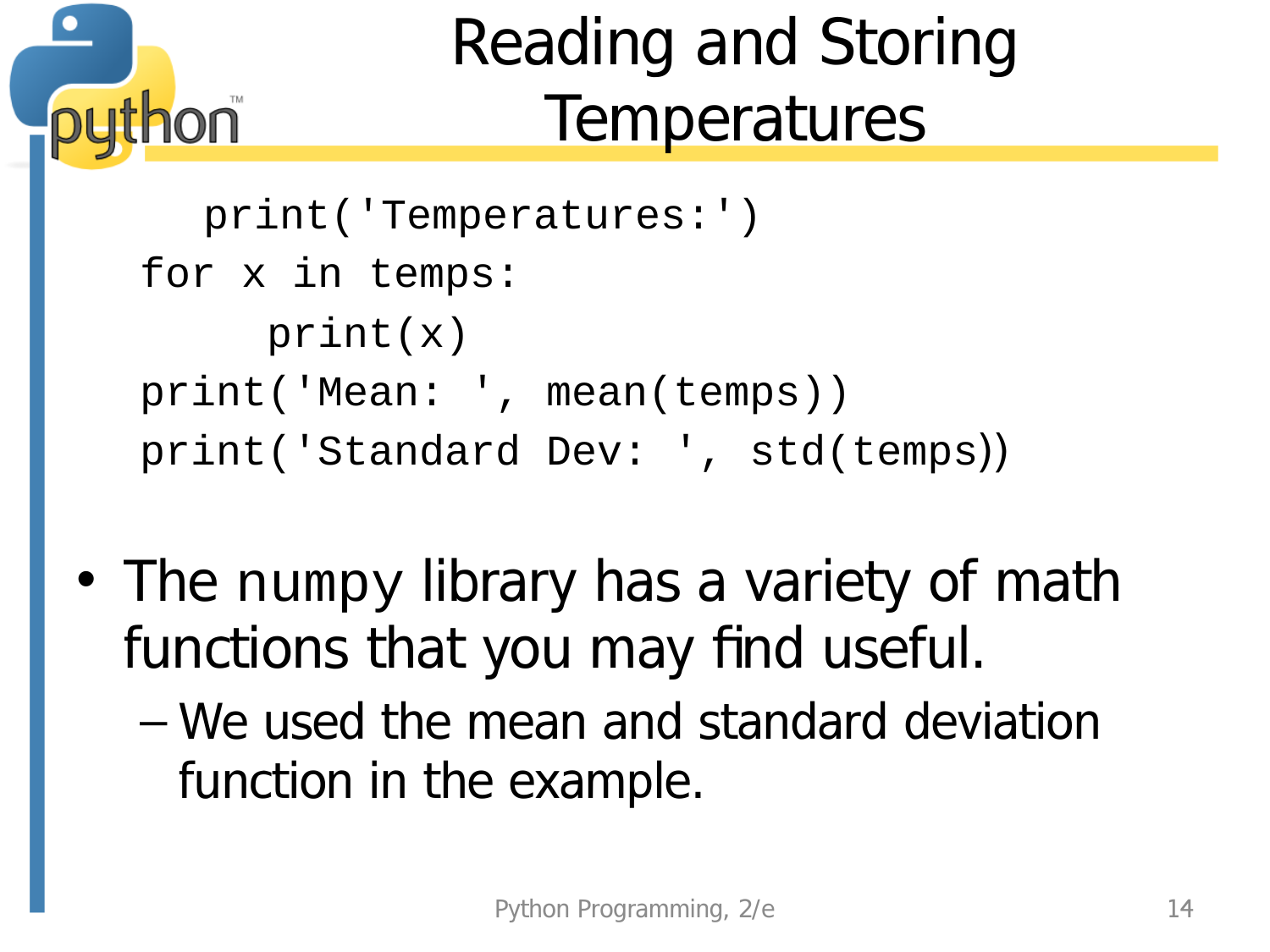

# Reading and Storing Temperatures
	print('Temperatures:')
for x in temps:
	print(x)
print('Mean: ', mean(temps))
print('Standard Dev: ', std(temps))

The numpy library has a variety of math functions that you may find useful.
We used the mean and standard deviation function in the example.
Python Programming, 2/e
14